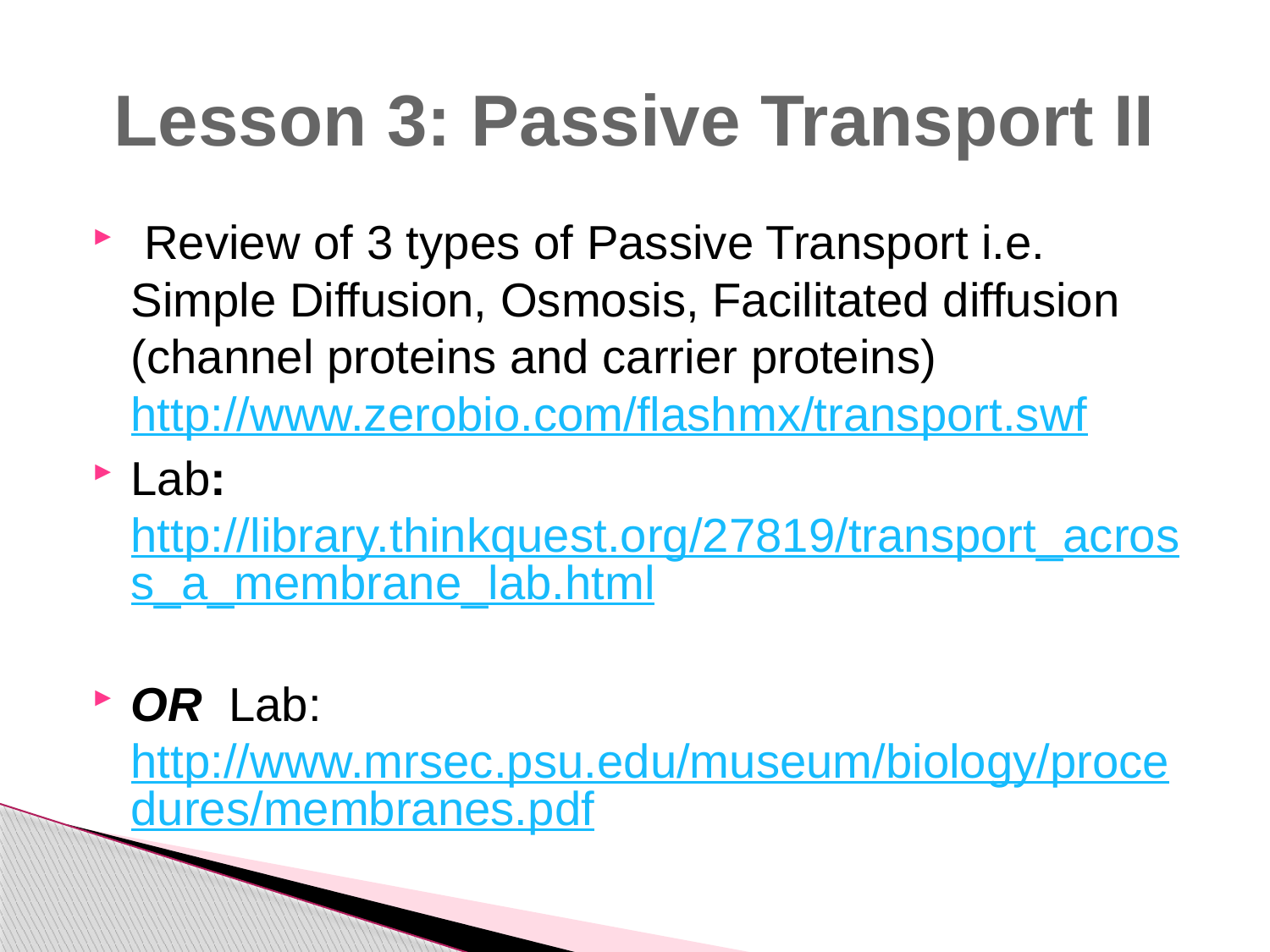

# Lesson 3: Passive Transport II
 Review of 3 types of Passive Transport i.e. Simple Diffusion, Osmosis, Facilitated diffusion (channel proteins and carrier proteins) http://www.zerobio.com/flashmx/transport.swf
Lab: http://library.thinkquest.org/27819/transport_across_a_membrane_lab.html
OR  Lab: http://www.mrsec.psu.edu/museum/biology/procedures/membranes.pdf